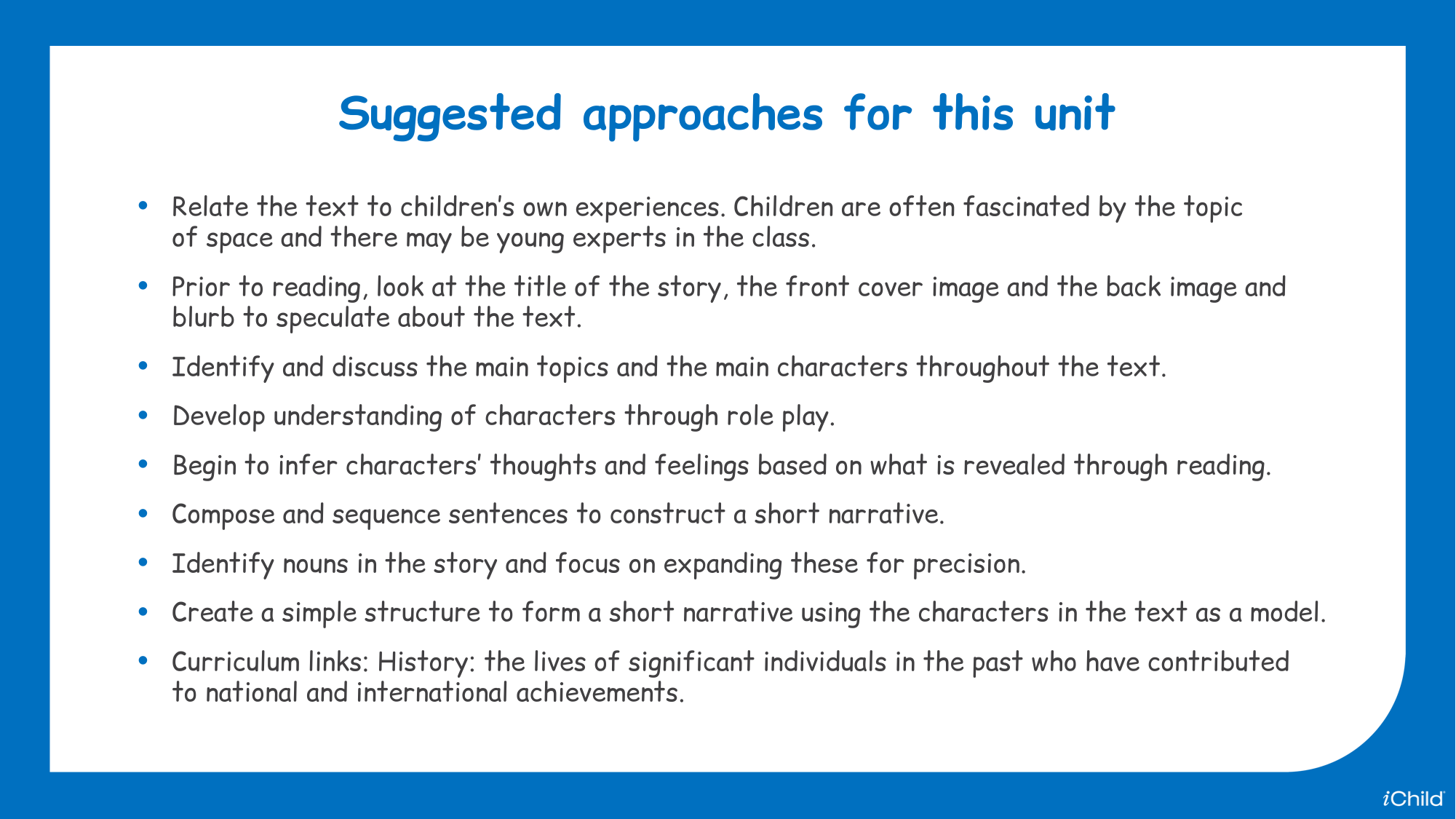

Suggested approaches for this unit
Relate the text to children’s own experiences. Children are often fascinated by the topic
of space and there may be young experts in the class.
Prior to reading, look at the title of the story, the front cover image and the back image and blurb to speculate about the text.
Identify and discuss the main topics and the main characters throughout the text.
Develop understanding of characters through role play.
Begin to infer characters’ thoughts and feelings based on what is revealed through reading.
Compose and sequence sentences to construct a short narrative.
Identify nouns in the story and focus on expanding these for precision.
Create a simple structure to form a short narrative using the characters in the text as a model.
Curriculum links: History: the lives of significant individuals in the past who have contributed
to national and international achievements.